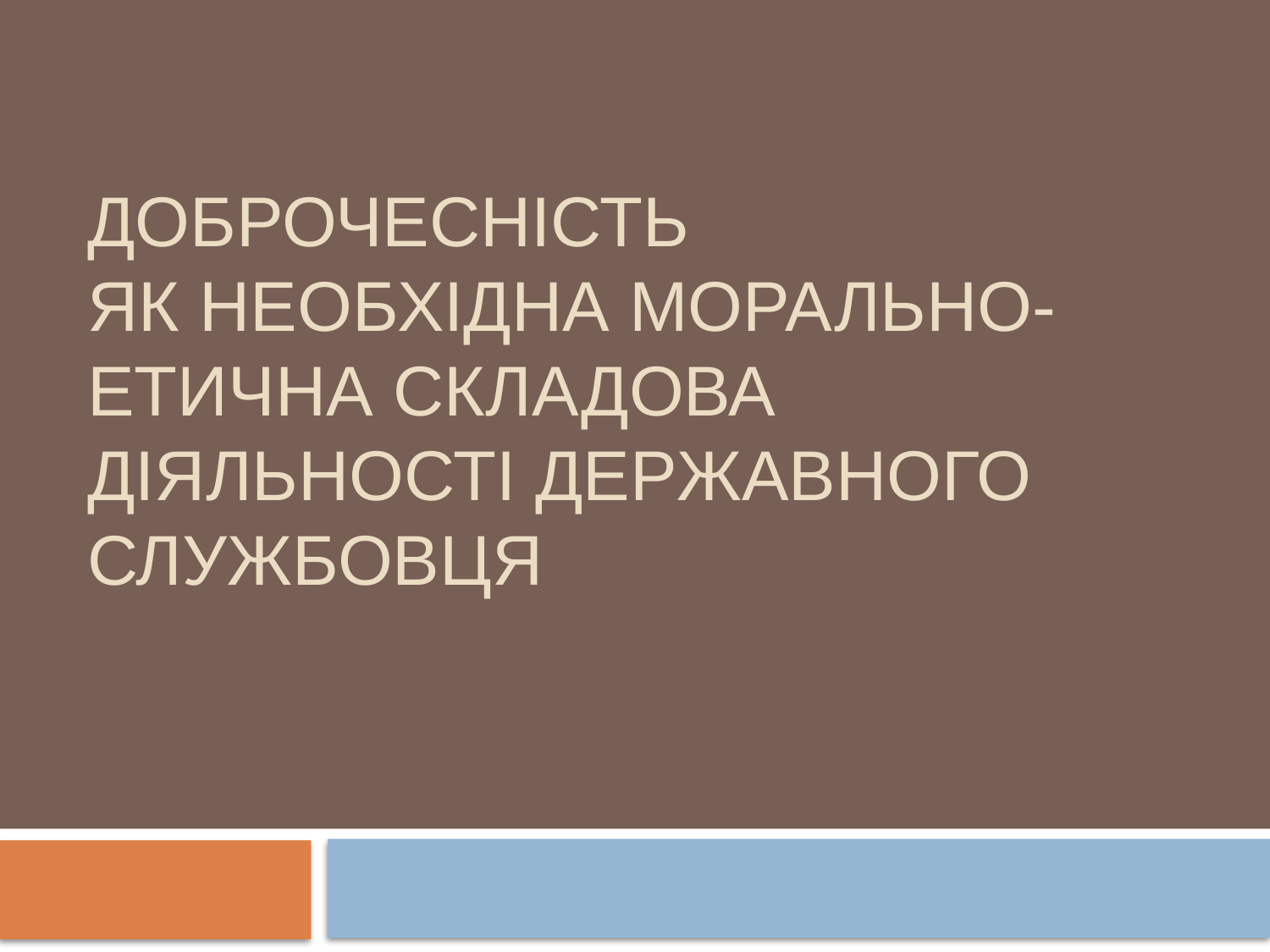

# Доброчесність як необхідна морально-етична складова діяльності державного службовця